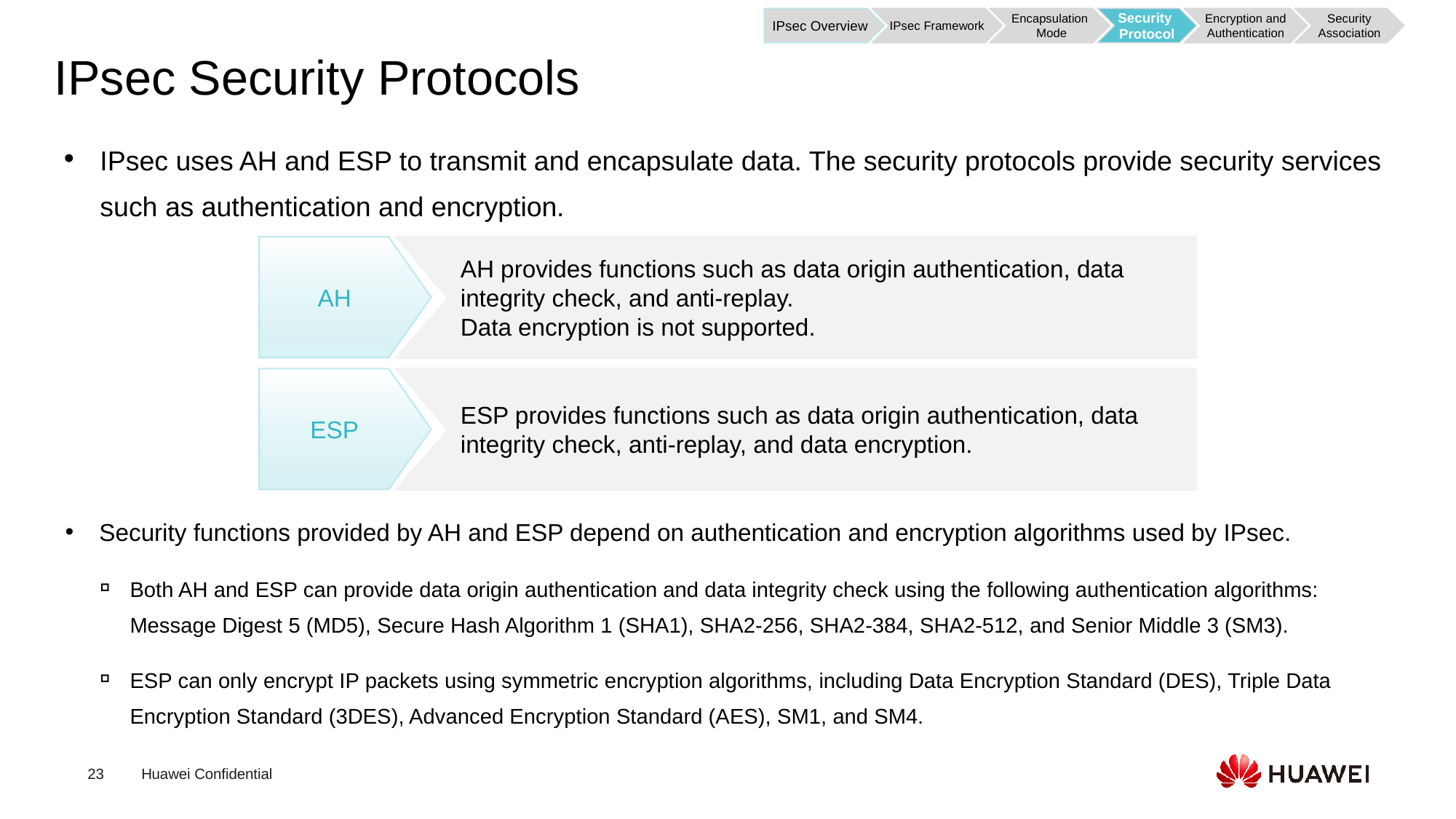

IPsec Overview
IPsec Framework
Encapsulation
 Mode
Security
Protocol
Encryption and Authentication
Security Association
# IPsec Security Protocols
IPsec uses AH and ESP to transmit and encapsulate data. The security protocols provide security services such as authentication and encryption.
AH
AH provides functions such as data origin authentication, data integrity check, and anti-replay.
Data encryption is not supported.
ESP
ESP provides functions such as data origin authentication, data integrity check, anti-replay, and data encryption.
Security functions provided by AH and ESP depend on authentication and encryption algorithms used by IPsec.
Both AH and ESP can provide data origin authentication and data integrity check using the following authentication algorithms: Message Digest 5 (MD5), Secure Hash Algorithm 1 (SHA1), SHA2-256, SHA2-384, SHA2-512, and Senior Middle 3 (SM3).
ESP can only encrypt IP packets using symmetric encryption algorithms, including Data Encryption Standard (DES), Triple Data Encryption Standard (3DES), Advanced Encryption Standard (AES), SM1, and SM4.